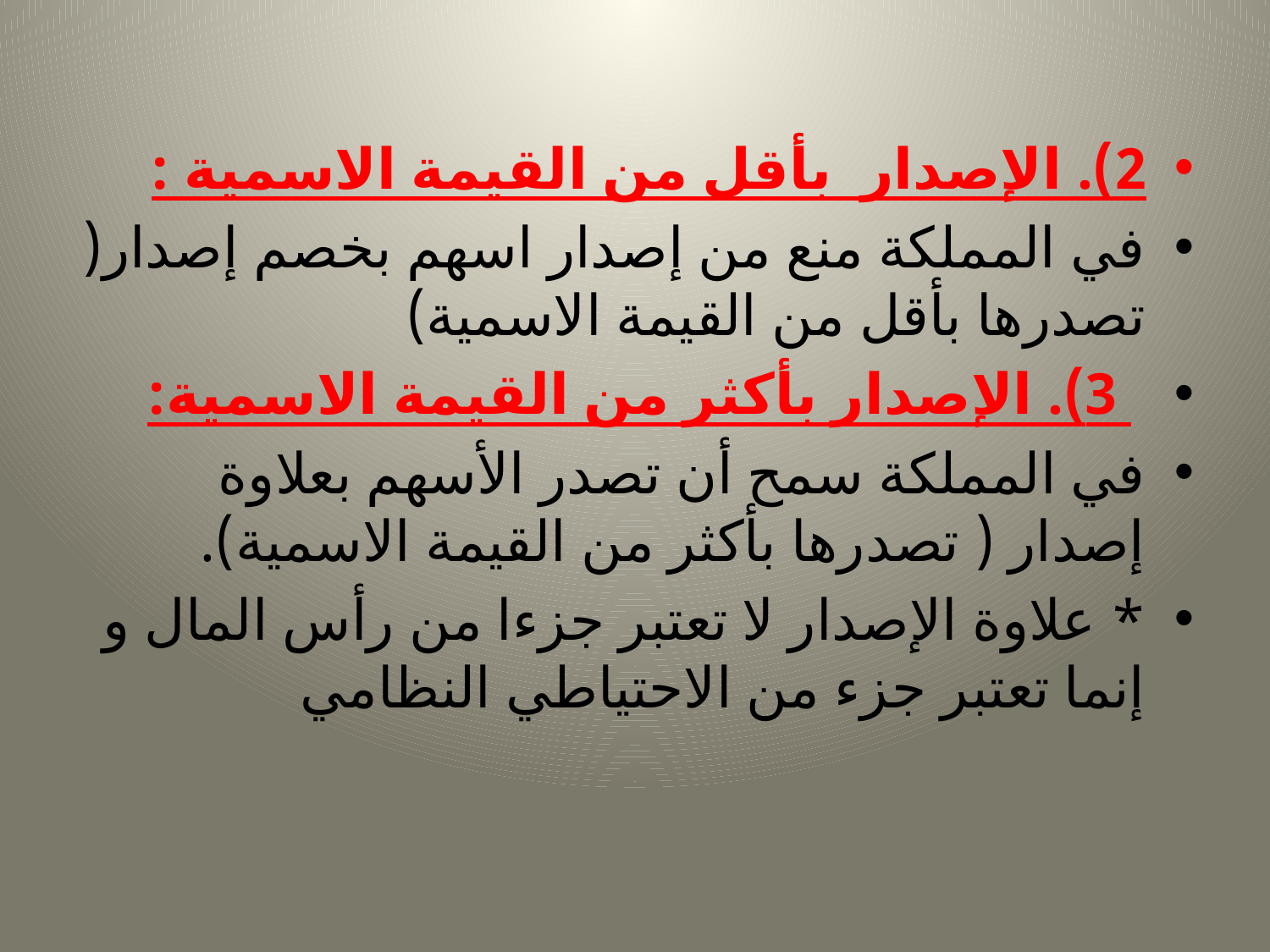

#
2). الإصدار  بأقل من القيمة الاسمية :
في المملكة منع من إصدار اسهم بخصم إصدار( تصدرها بأقل من القيمة الاسمية)
  3). الإصدار بأكثر من القيمة الاسمية:
في المملكة سمح أن تصدر الأسهم بعلاوة إصدار ( تصدرها بأكثر من القيمة الاسمية).
* علاوة الإصدار لا تعتبر جزءا من رأس المال و إنما تعتبر جزء من الاحتياطي النظامي